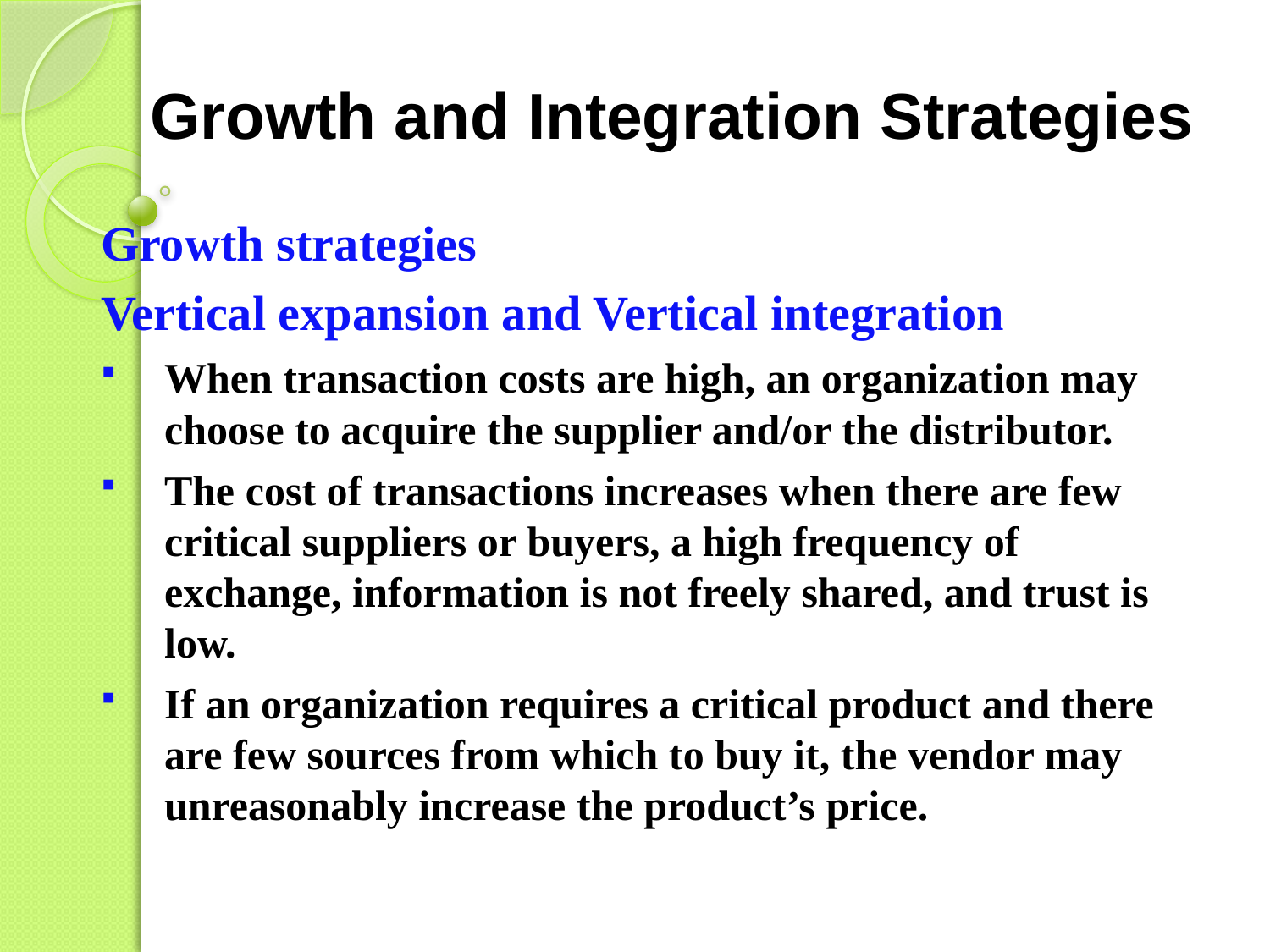

# Growth and Integration Strategies
Growth strategies
Vertical expansion and Vertical integration
When transaction costs are high, an organization may choose to acquire the supplier and/or the distributor.
The cost of transactions increases when there are few critical suppliers or buyers, a high frequency of exchange, information is not freely shared, and trust is low.
If an organization requires a critical product and there are few sources from which to buy it, the vendor may unreasonably increase the product’s price.